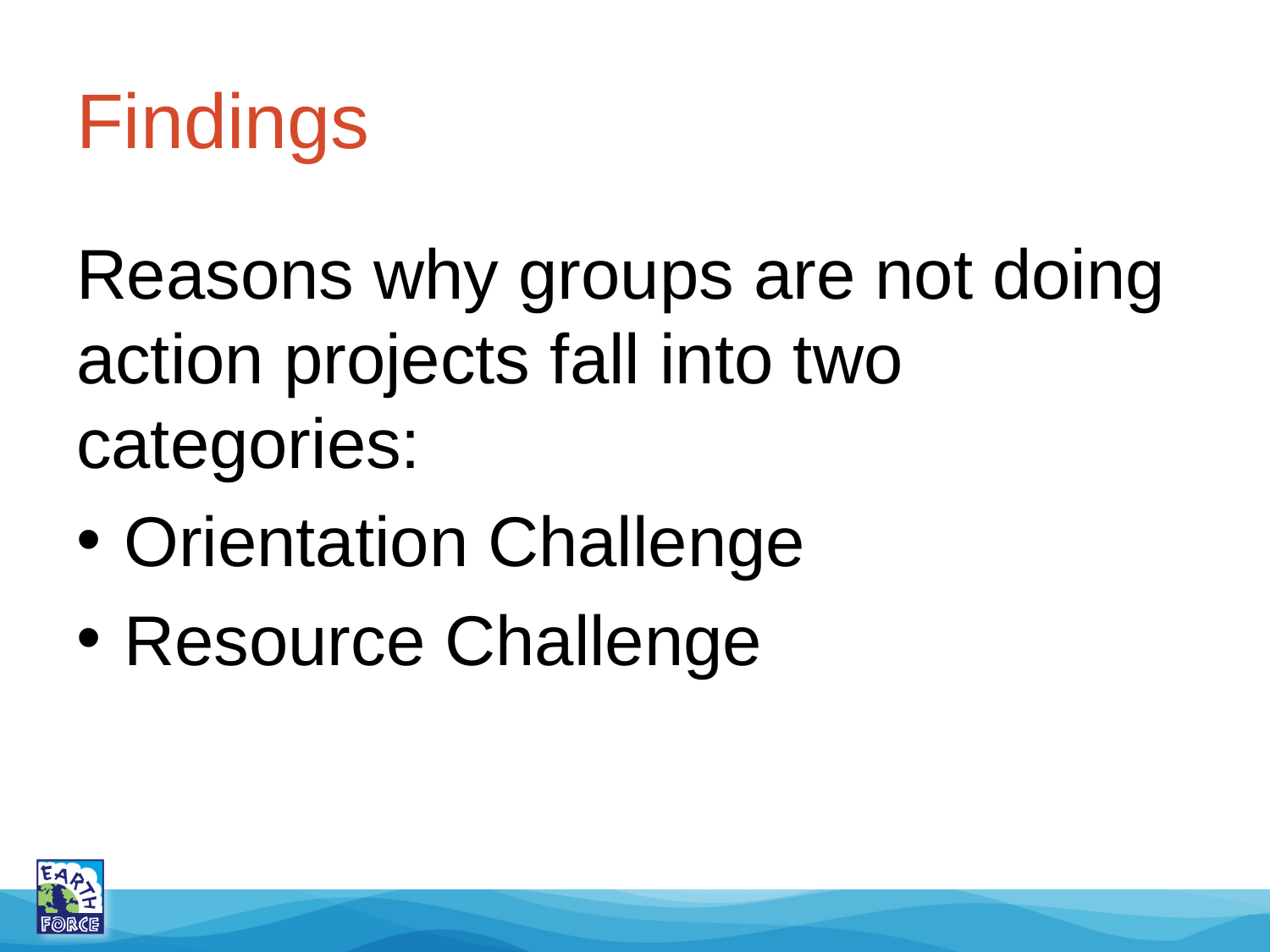

# Findings
Reasons why groups are not doing action projects fall into two categories:
Orientation Challenge
Resource Challenge